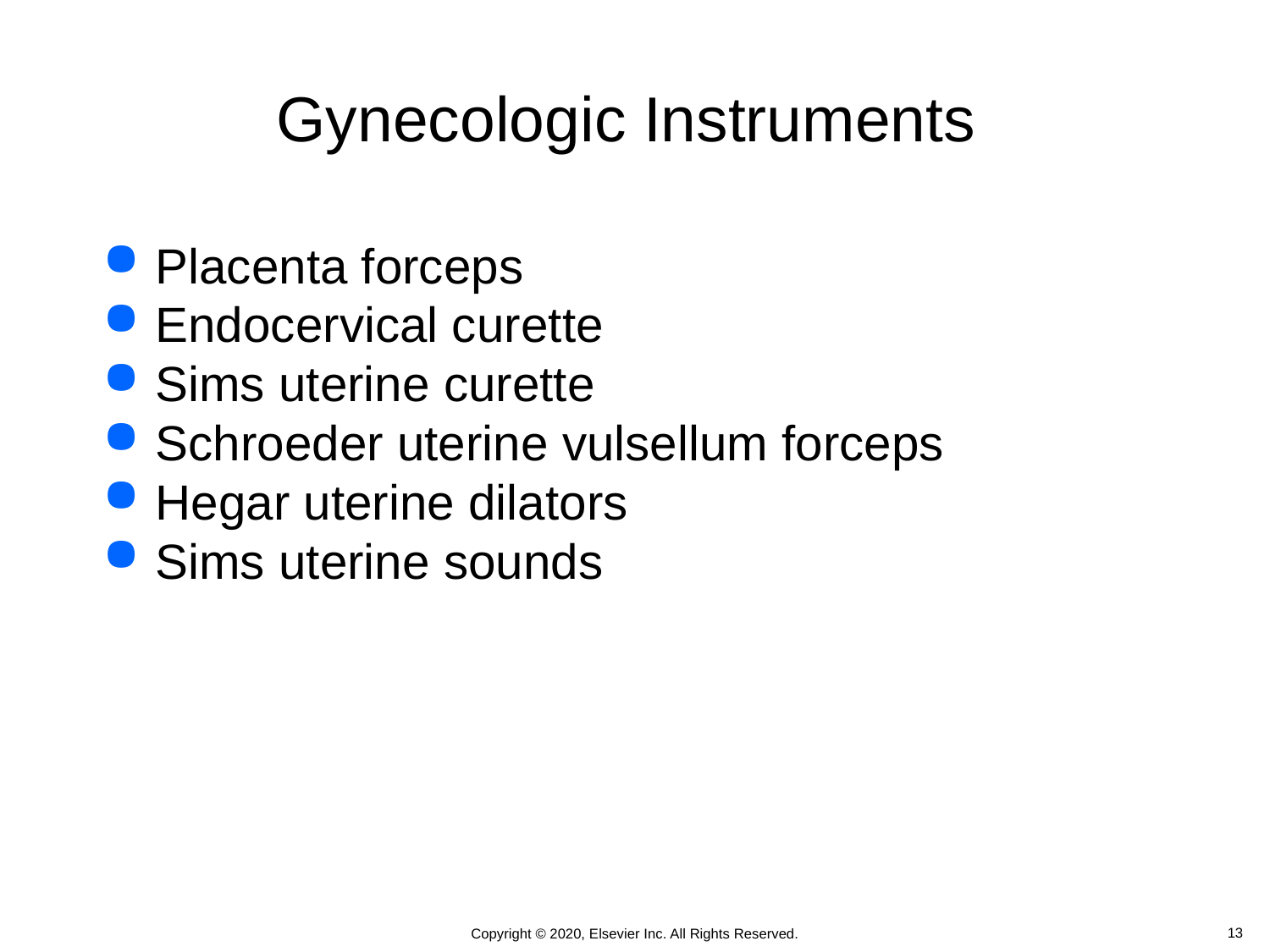

# Gynecologic Instruments
Placenta forceps
Endocervical curette
Sims uterine curette
Schroeder uterine vulsellum forceps
Hegar uterine dilators
Sims uterine sounds
 13